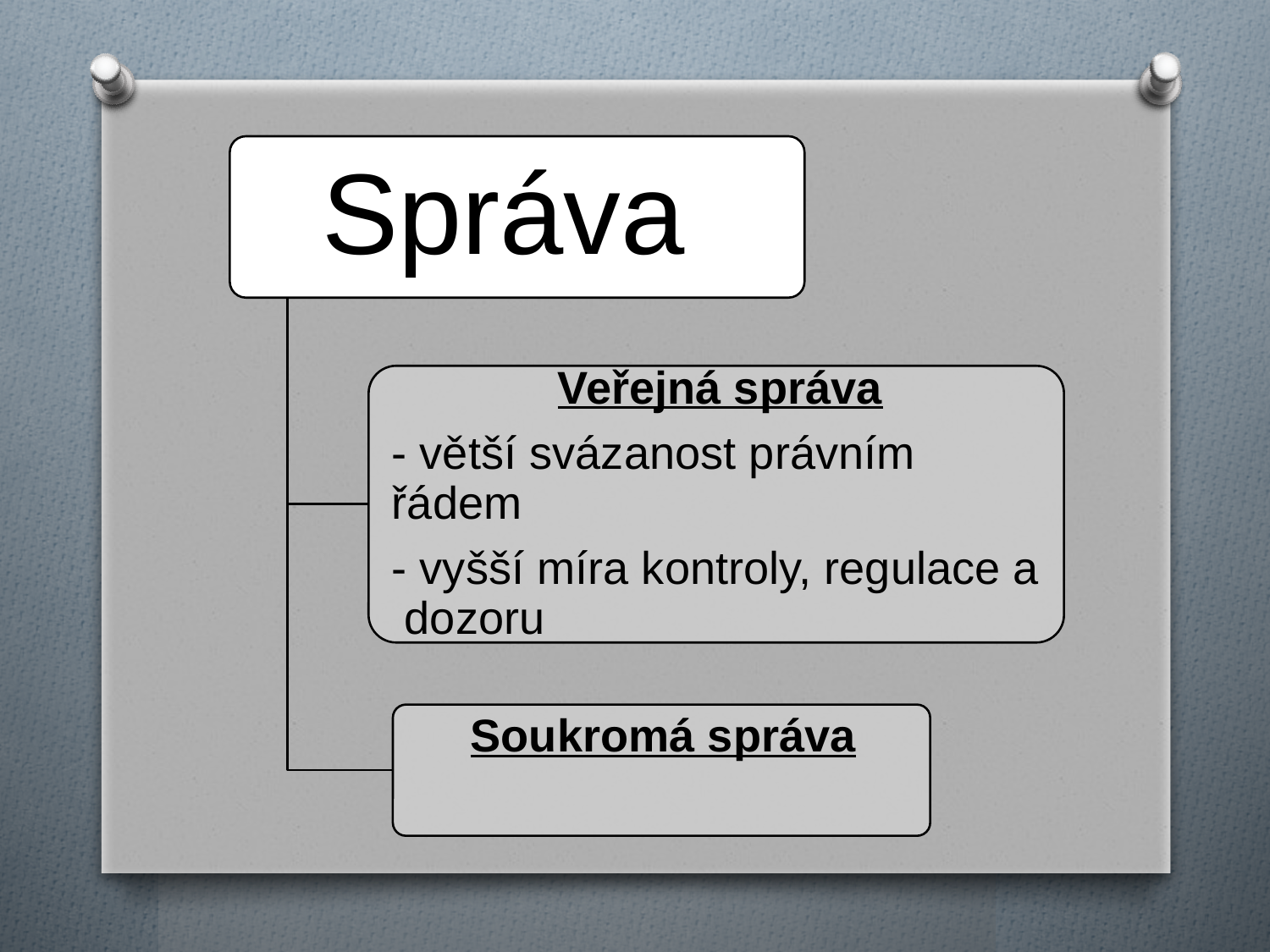

Správa
Veřejná správa
- větší svázanost právním řádem
- vyšší míra kontroly, regulace a  dozoru
Soukromá správa